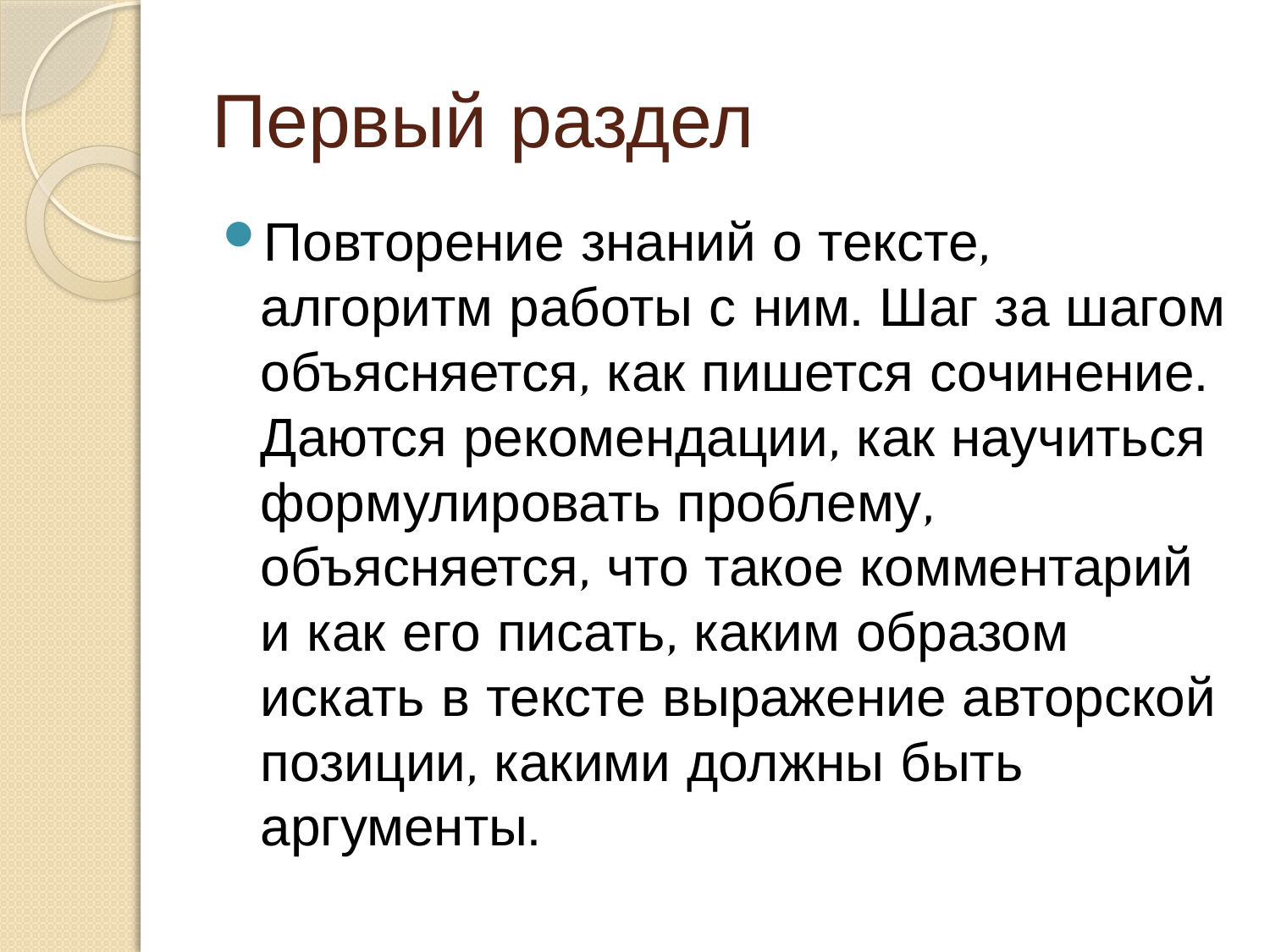

# Первый раздел
Повторение знаний о тексте, алгоритм работы с ним. Шаг за шагом объясняется, как пишется сочинение. Даются рекомендации, как научиться формулировать проблему, объясняется, что такое комментарий и как его писать, каким образом искать в тексте выражение авторской позиции, какими должны быть аргументы.